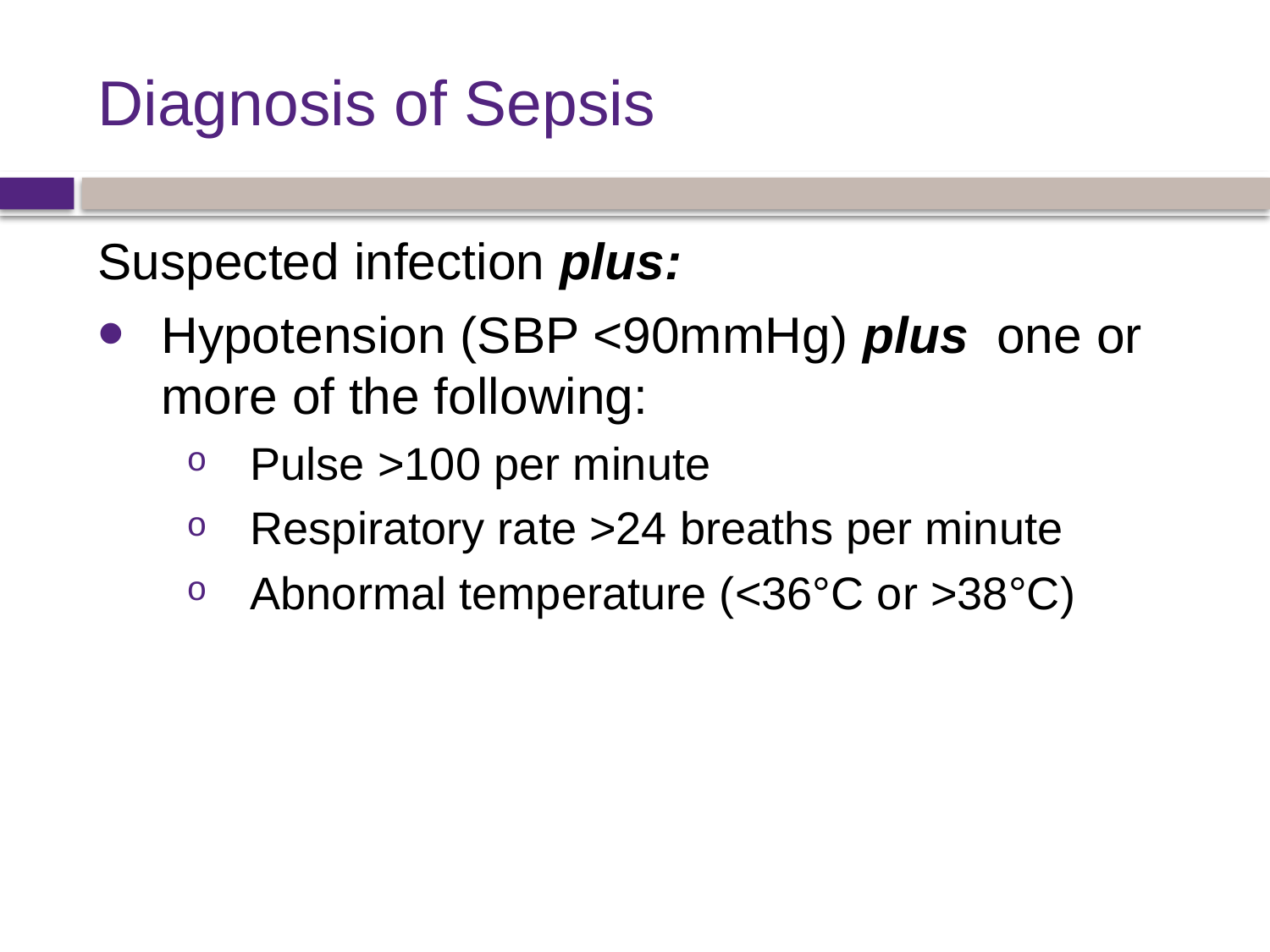

# Diagnosis of Sepsis
Suspected infection plus:
Hypotension (SBP <90mmHg) plus  one or more of the following:
Pulse >100 per minute
Respiratory rate >24 breaths per minute
Abnormal temperature (<36°C or >38°C)